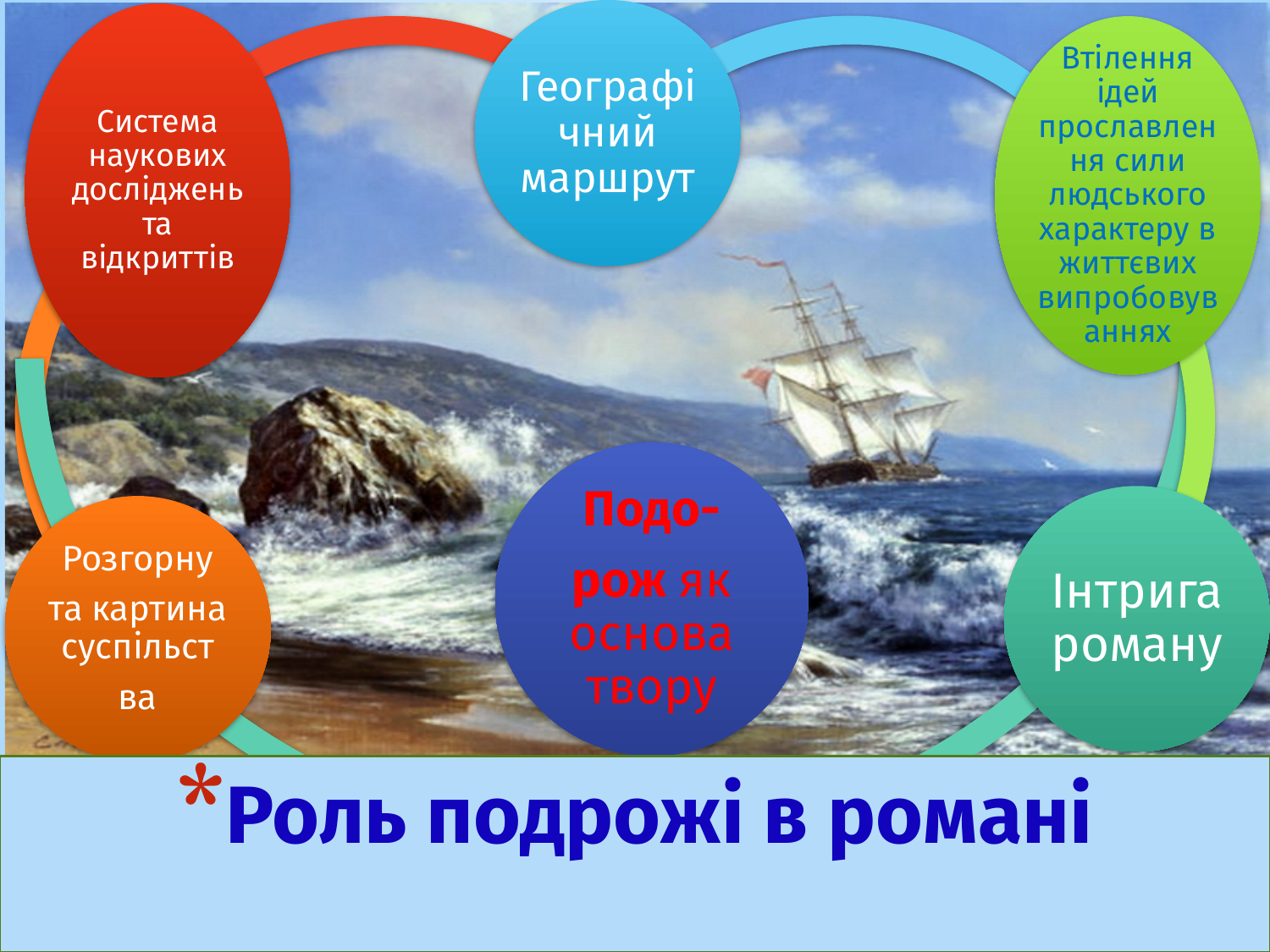

Подо-
рож як основа твору
Географічний маршрут
Втілення ідей прославлення сили людського характеру в життєвих випробовуваннях
Інтрига роману
Розгорну
та картина суспільст
ва
Система наукових досліджень та відкриттів
# Роль подрожі в романі